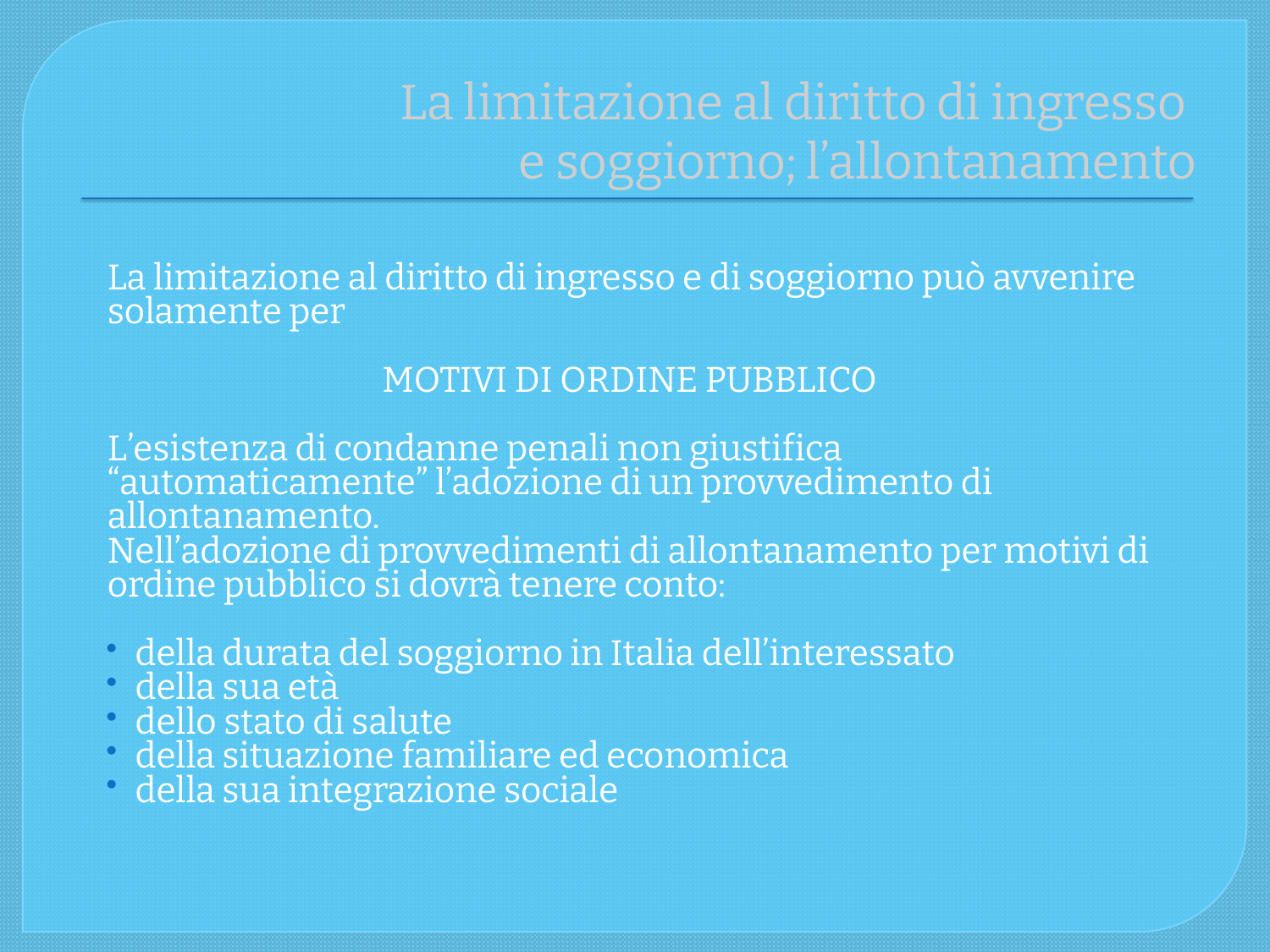

# La limitazione al diritto di ingresso e soggiorno; l’allontanamento
La limitazione al diritto di ingresso e di soggiorno può avvenire solamente per

MOTIVI DI ORDINE PUBBLICO

L’esistenza di condanne penali non giustifica “automaticamente” l’adozione di un provvedimento di allontanamento.
Nell’adozione di provvedimenti di allontanamento per motivi di ordine pubblico si dovrà tenere conto:

della durata del soggiorno in Italia dell’interessato
della sua età
dello stato di salute
della situazione familiare ed economica
della sua integrazione sociale